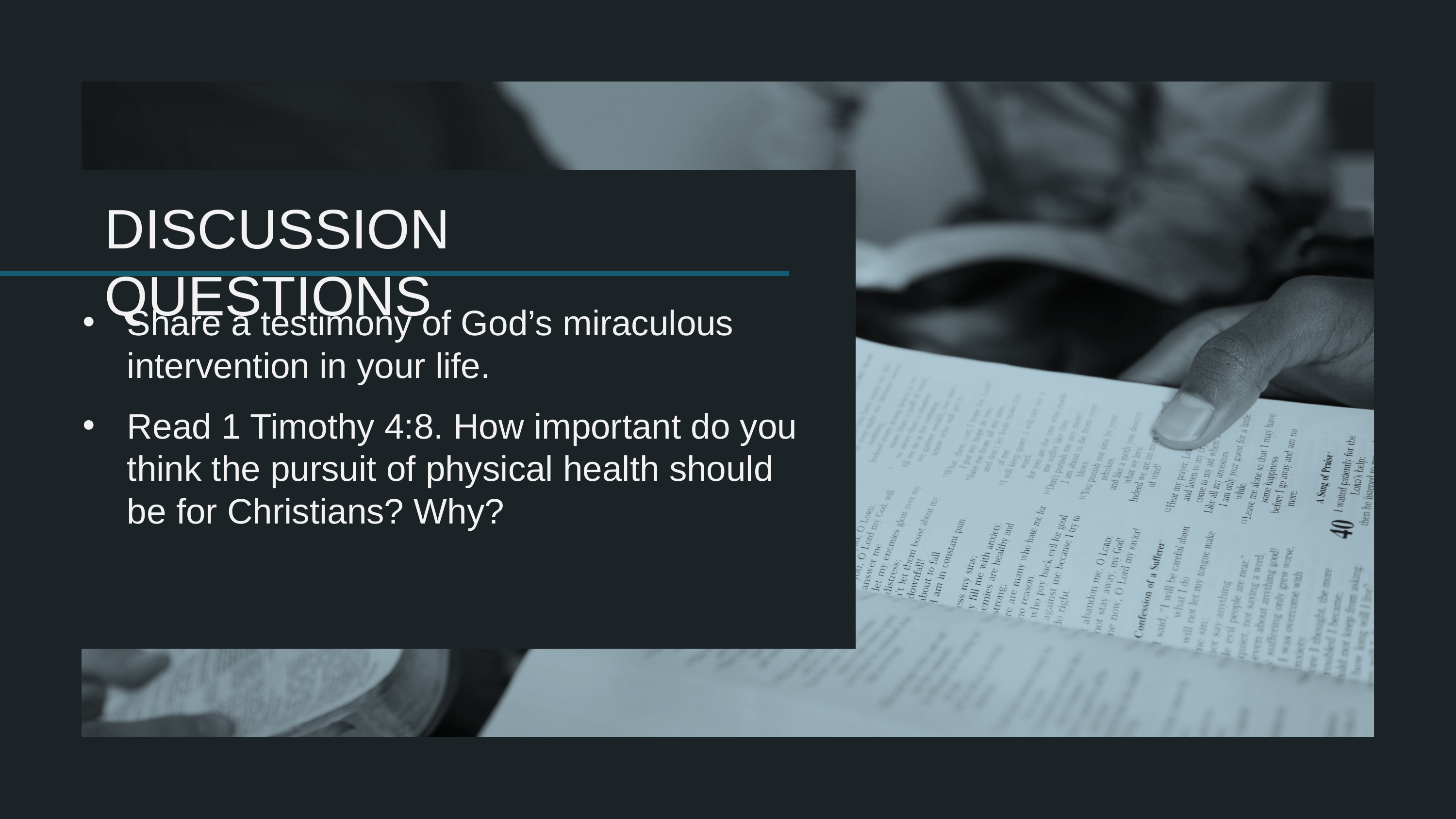

Share a testimony of God’s miraculous intervention in your life.
Read 1 Timothy 4:8. How important do you think the pursuit of physical health should be for Christians? Why?